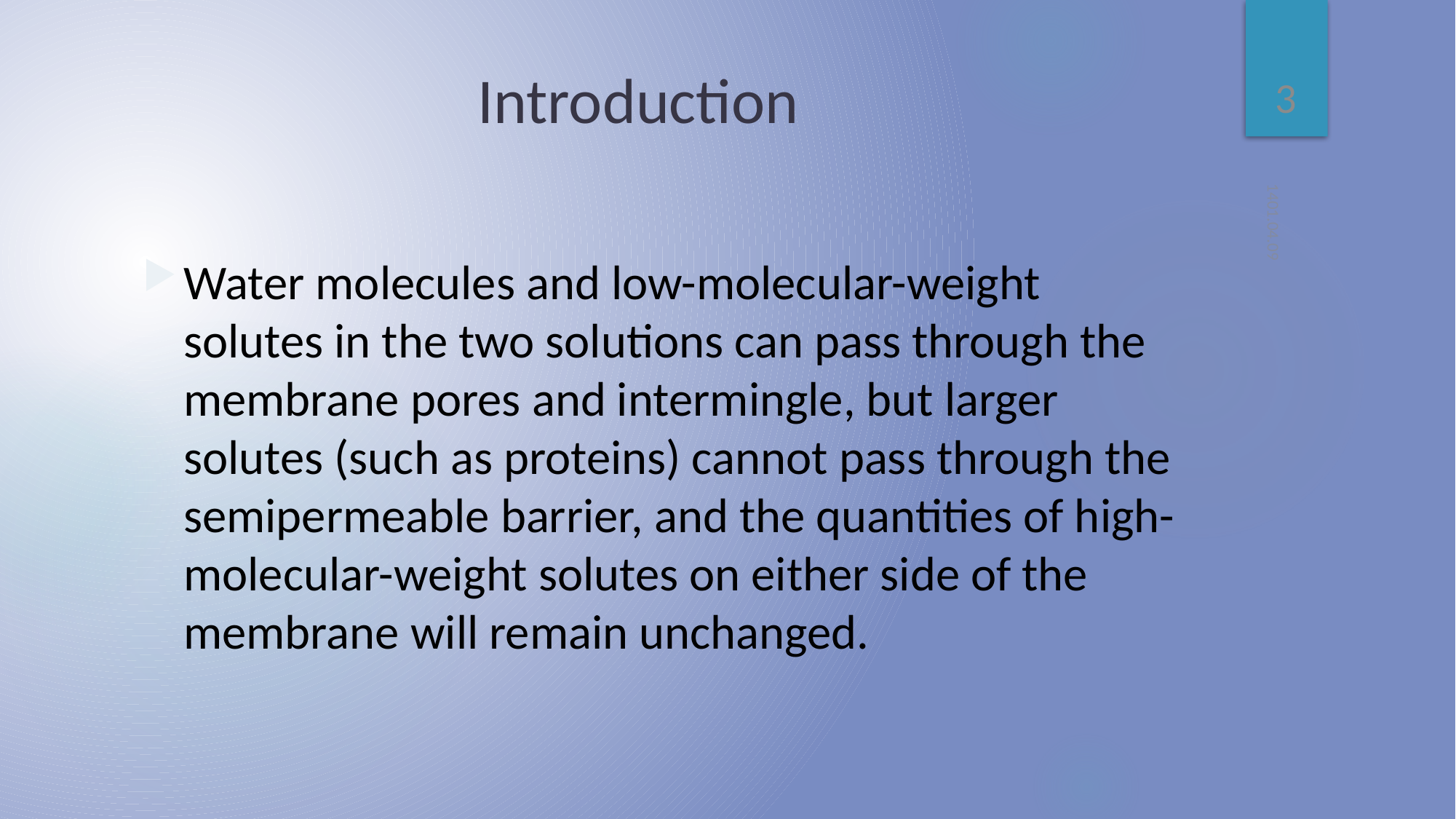

3
# Introduction
1401.04.09
Water molecules and low-molecular-weight solutes in the two solutions can pass through the membrane pores and intermingle, but larger solutes (such as proteins) cannot pass through the semipermeable barrier, and the quantities of high-molecular-weight solutes on either side of the membrane will remain unchanged.